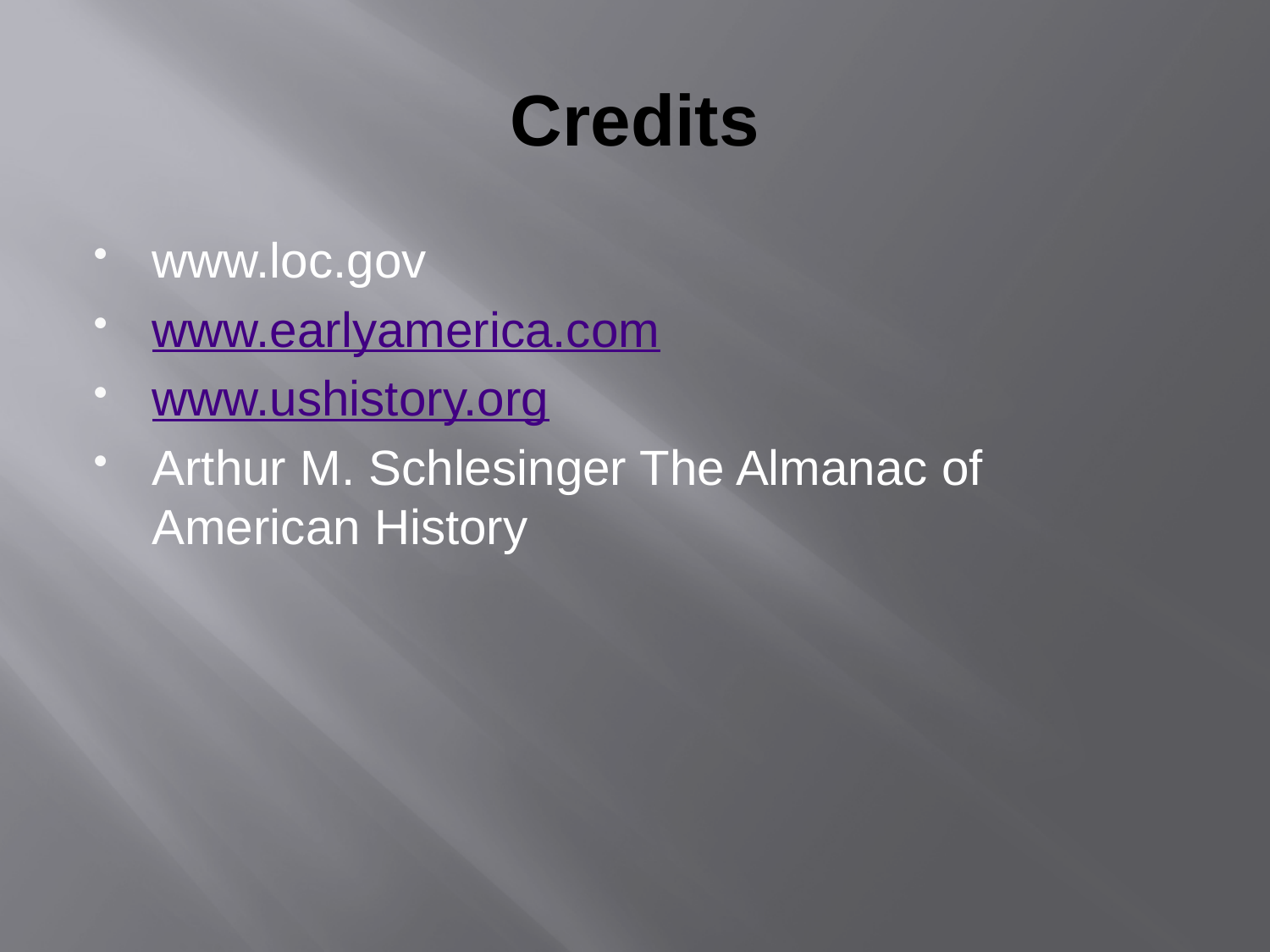

# Credits
www.loc.gov
www.earlyamerica.com
www.ushistory.org
Arthur M. Schlesinger The Almanac of American History